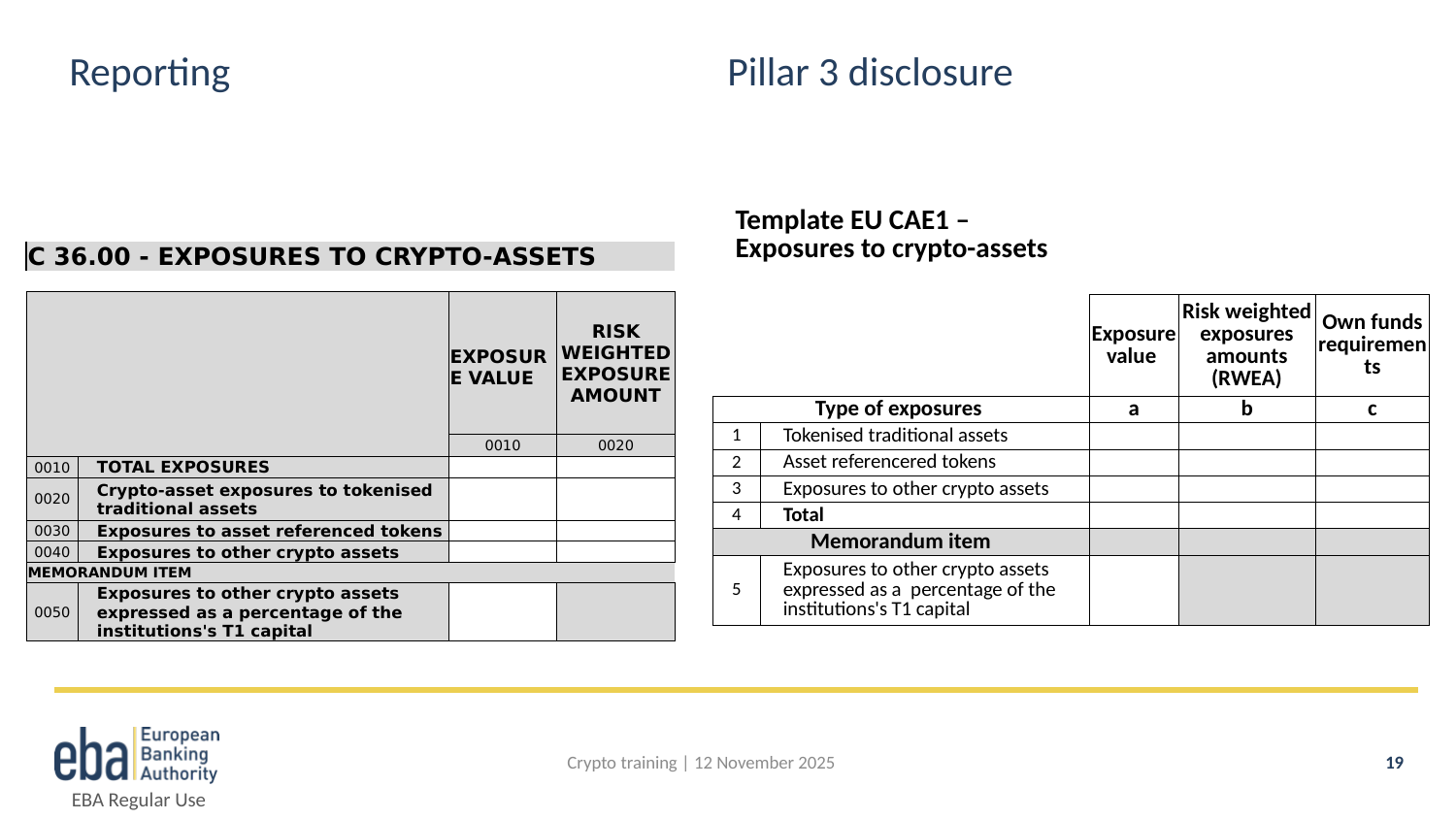

# Reporting                                                      Pillar 3 disclosure

| Template EU CAE1 – Exposures to crypto-assets |  |  |  |  |
| --- | --- | --- | --- | --- |
|  |  |  |  |  |
|  |  | Exposure value | Risk weighted exposures amounts (RWEA) | Own funds requirements |
| Type of exposures |  | a | b | c |
| 1 | Tokenised traditional assets |  |  |  |
| 2 | Asset referencered tokens |  |  |  |
| 3 | Exposures to other crypto assets |  |  |  |
| 4 | Total |  |  |  |
| Memorandum item |  |  |  |  |
| 5 | Exposures to other crypto assets expressed as a percentage of the institutions's T1 capital |  |  |  |
| C 36.00 - EXPOSURES TO CRYPTO-ASSETS |  |  |  |  |
| --- | --- | --- | --- | --- |
|  |  |  |  |  |
|  |  |  |  | RISK WEIGHTED EXPOSURE AMOUNT |
|  |  |  | EXPOSURE VALUE |  |
|  |  |  |  |  |
|  |  |  |  |  |
|  |  |  | 0010 | 0020 |
| 0010 | TOTAL EXPOSURES | TOTAL EXPOSURES |  |  |
| 0020 | Crypto-asset exposures to tokenised traditional assets | Crypto-asset exposures to tokenised traditional assets |  |  |
| 0030 | Exposures to asset referenced tokens | Exposures to asset referenced tokens |  |  |
| 0040 | Exposures to other crypto assets | Exposures to other crypto assets |  |  |
| MEMORANDUM ITEM |  |  |  |  |
| 0050 | Exposures to other crypto assets expressed as a percentage of the institutions's T1 capital | Exposures to other crypto assets expressed as a percentage of the institutions's T1 capital |  |  |
Crypto training | 12 November 2025
19